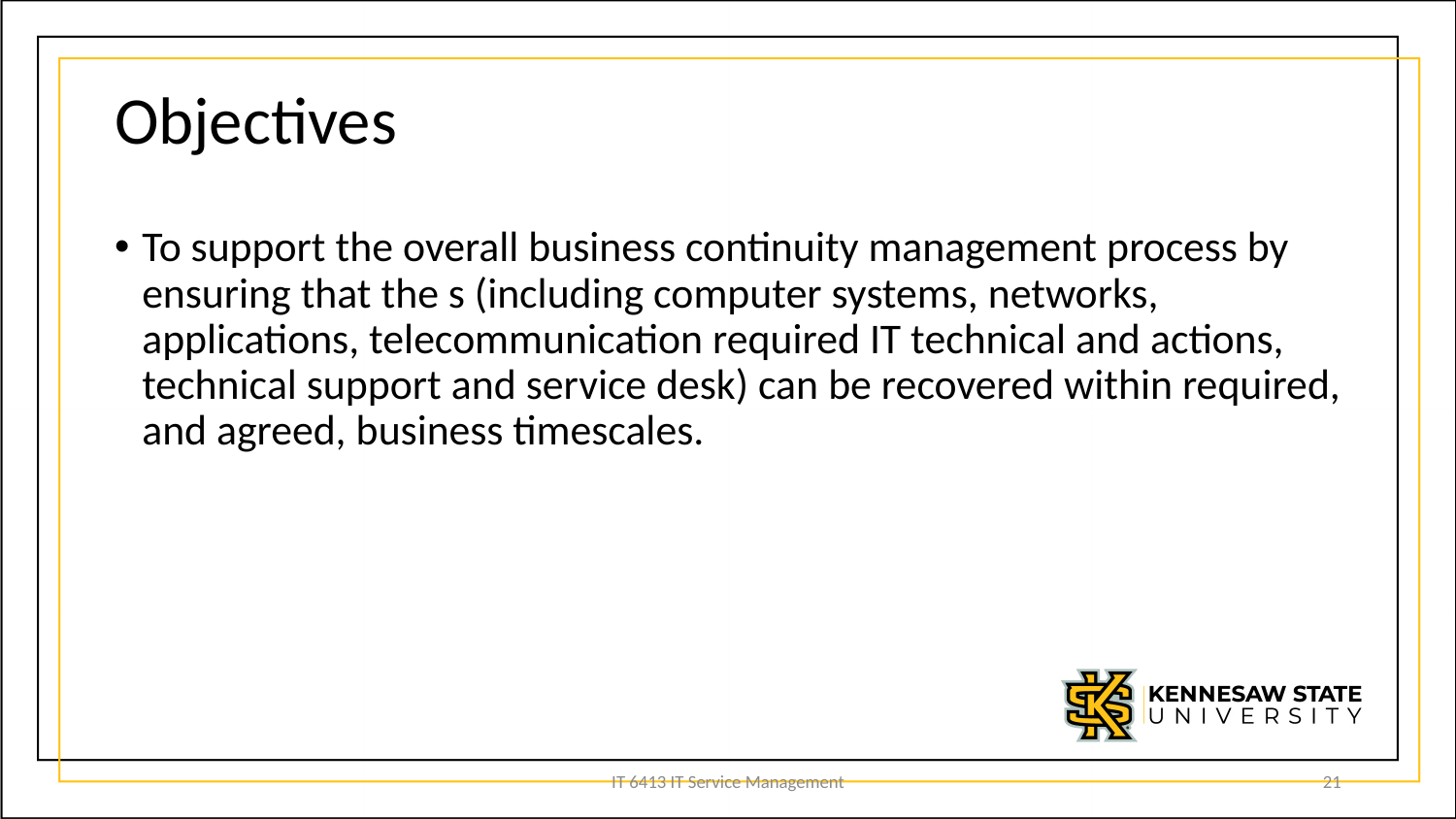

# Objectives
To support the overall business continuity management process by ensuring that the s (including computer systems, networks, applications, telecommunication required IT technical and actions, technical support and service desk) can be recovered within required, and agreed, business timescales.

IT 6413 IT Service Management
21